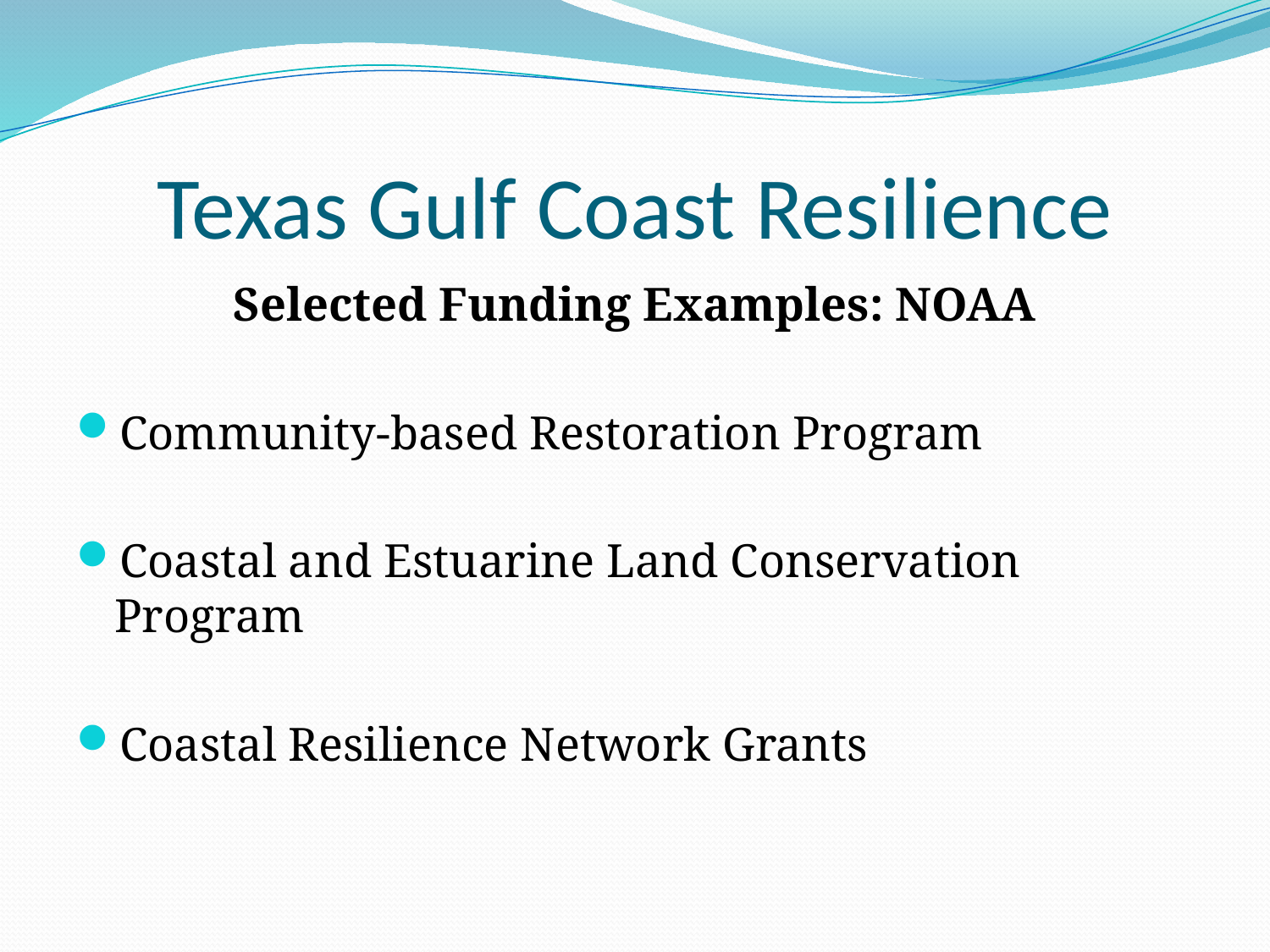

# Texas Gulf Coast Resilience
Selected Funding Examples: NOAA

Community-based Restoration Program

Coastal and Estuarine Land Conservation Program

Coastal Resilience Network Grants